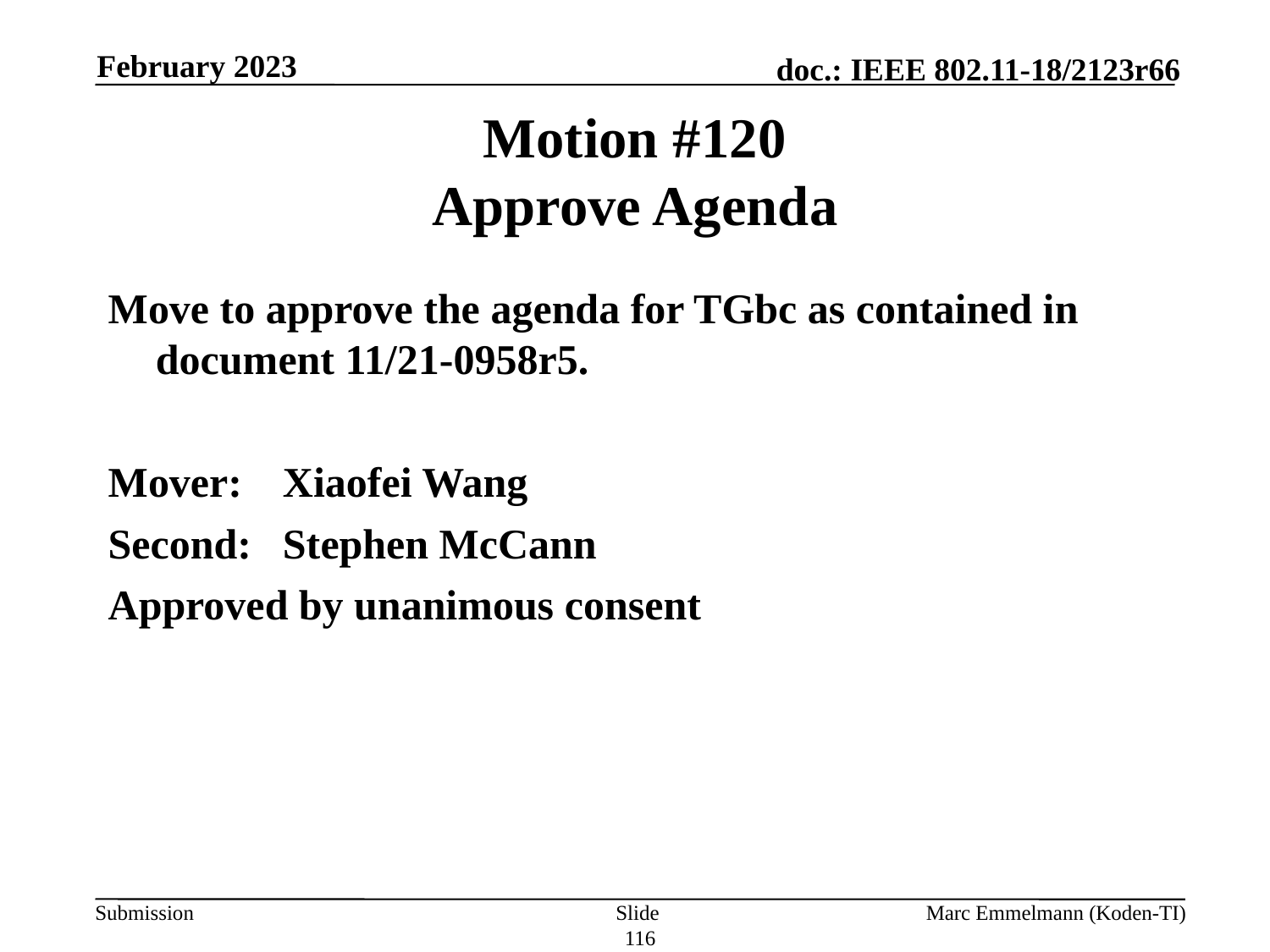

February 2023
# Motion #120 Approve Agenda
Move to approve the agenda for TGbc as contained in document 11/21-0958r5.

Mover:	Xiaofei Wang
Second:	Stephen McCann
Approved by unanimous consent
Slide 116
Marc Emmelmann (Koden-TI)